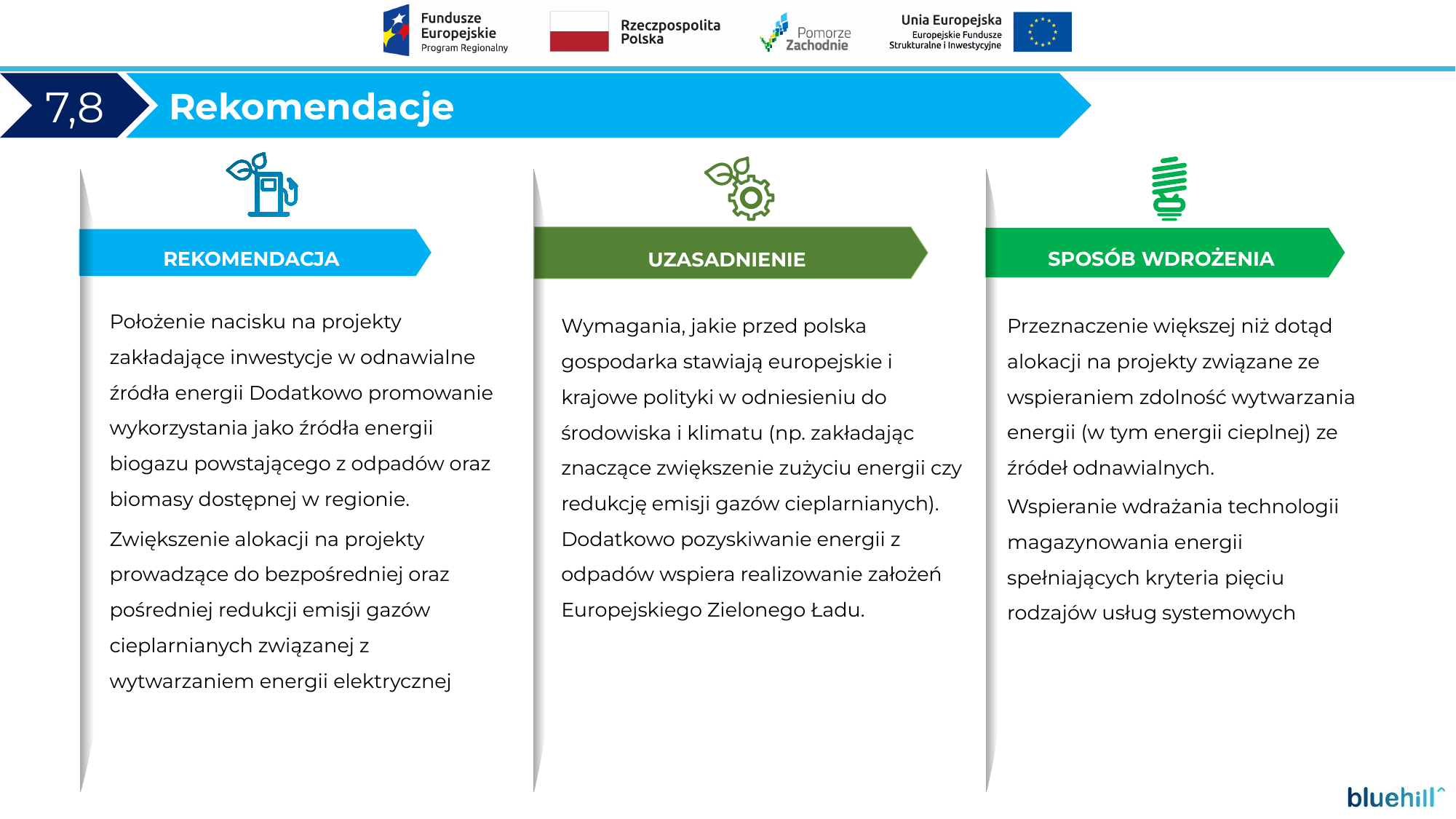

Rekomendacje
7,8

REKOMENDACJA

UZASADNIENIE

SPOSÓB WDROŻENIA
Położenie nacisku na projekty zakładające inwestycje w odnawialne źródła energii Dodatkowo promowanie wykorzystania jako źródła energii biogazu powstającego z odpadów oraz biomasy dostępnej w regionie.
Zwiększenie alokacji na projekty prowadzące do bezpośredniej oraz pośredniej redukcji emisji gazów cieplarnianych związanej z wytwarzaniem energii elektrycznej
Przeznaczenie większej niż dotąd alokacji na projekty związane ze wspieraniem zdolność wytwarzania energii (w tym energii cieplnej) ze źródeł odnawialnych.
Wspieranie wdrażania technologii magazynowania energii spełniających kryteria pięciu rodzajów usług systemowych
Wymagania, jakie przed polska gospodarka stawiają europejskie i krajowe polityki w odniesieniu do środowiska i klimatu (np. zakładając znaczące zwiększenie zużyciu energii czy redukcję emisji gazów cieplarnianych). Dodatkowo pozyskiwanie energii z odpadów wspiera realizowanie założeń Europejskiego Zielonego Ładu.